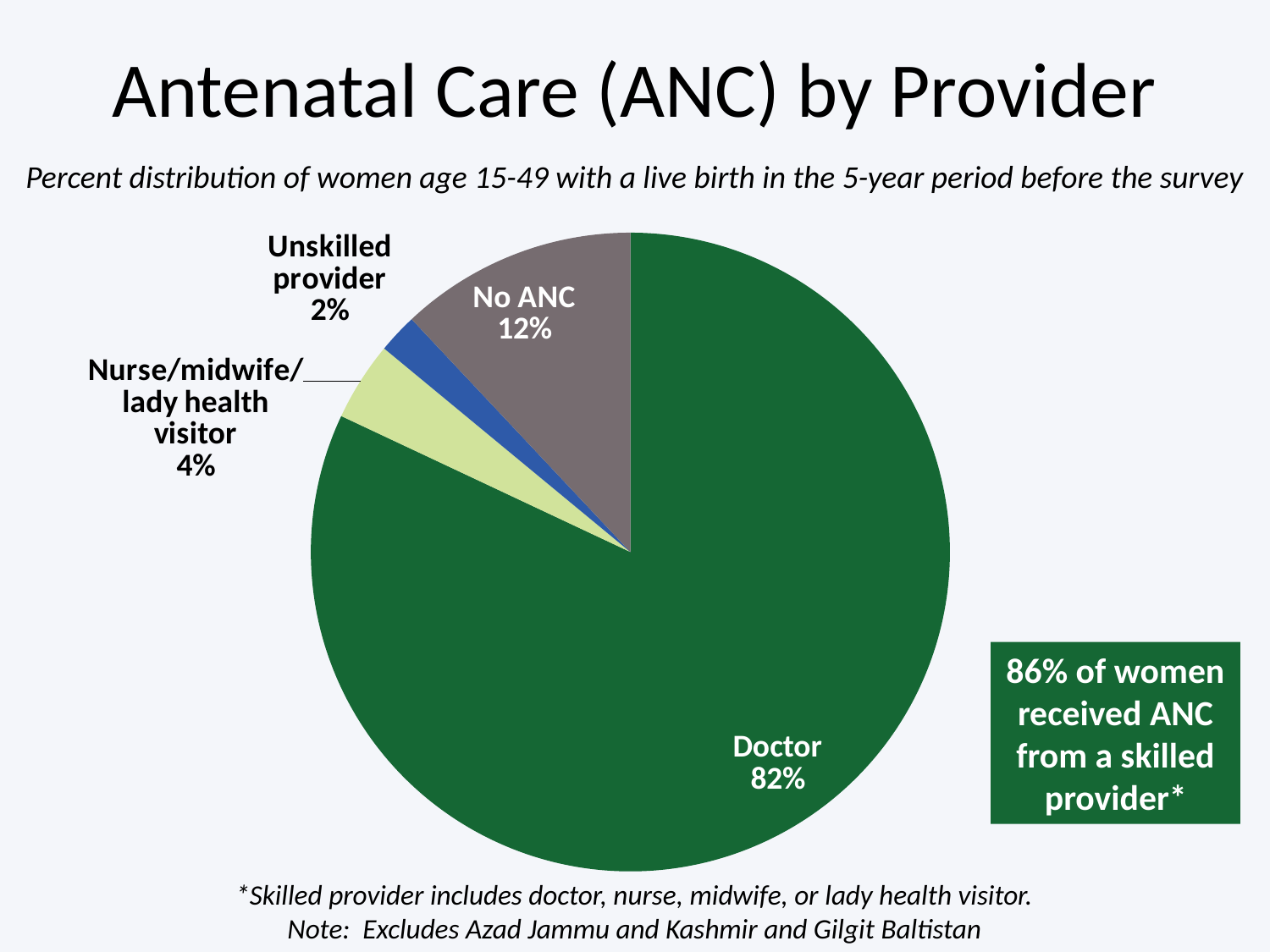

# Antenatal Care (ANC) by Provider
Percent distribution of women age 15-49 with a live birth in the 5-year period before the survey

### Chart

| Category | Series 1 |
|---|---|
| Doctor | 82.0 |
| Nurse/midwife/ lady health visitor | 4.0 |
| Unskilled provider | 2.0 |
| No ANC | 12.0 |
86% of women received ANC from a skilled provider*
*Skilled provider includes doctor, nurse, midwife, or lady health visitor.
Note:  Excludes Azad Jammu and Kashmir and Gilgit Baltistan